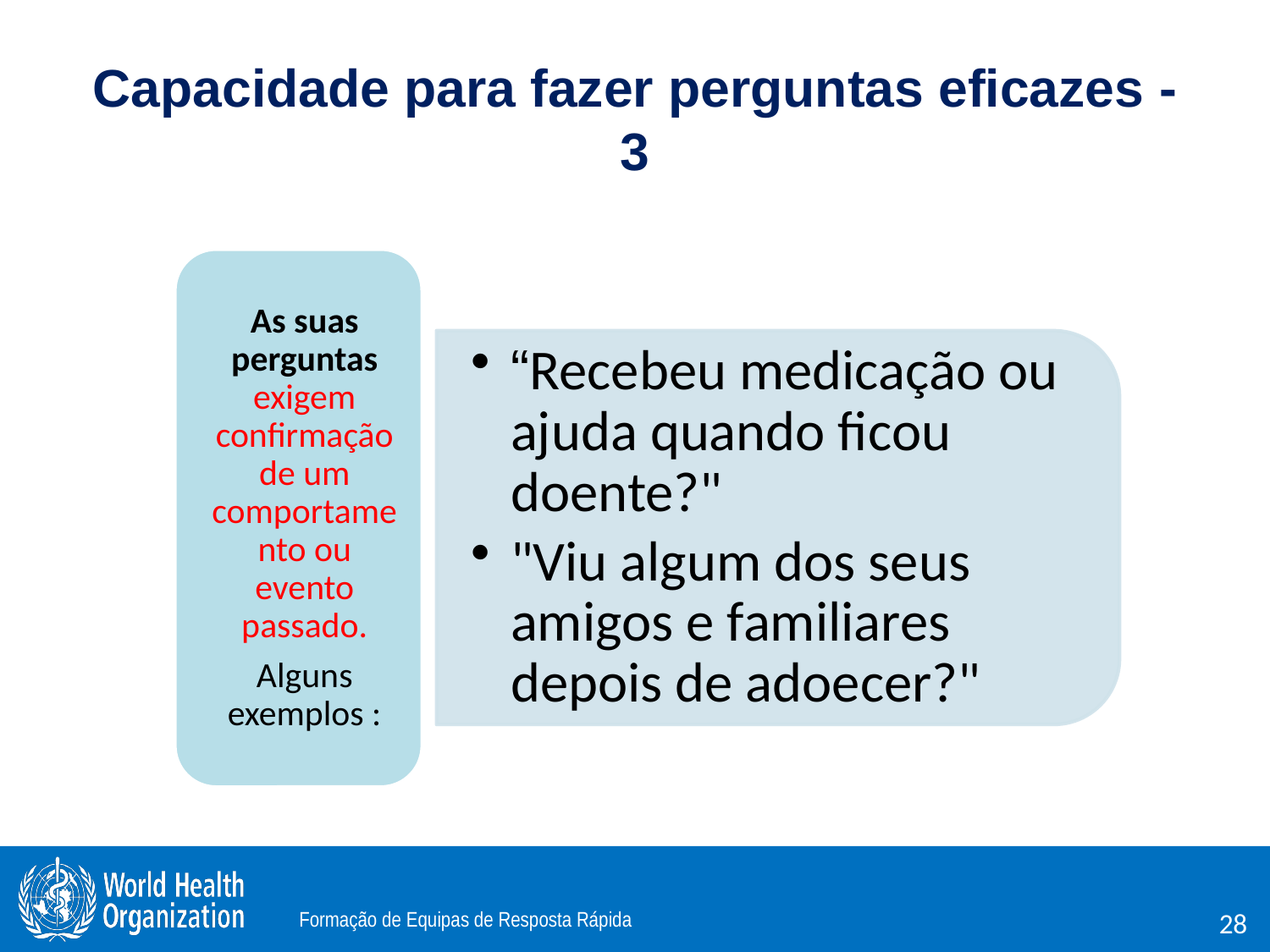

# Capacidade para fazer perguntas eficazes - 3
“Recebeu medicação ou ajuda quando ficou doente?"
"Viu algum dos seus amigos e familiares depois de adoecer?"
As suas perguntas exigem confirmação de um comportamento ou evento passado.
Alguns exemplos :